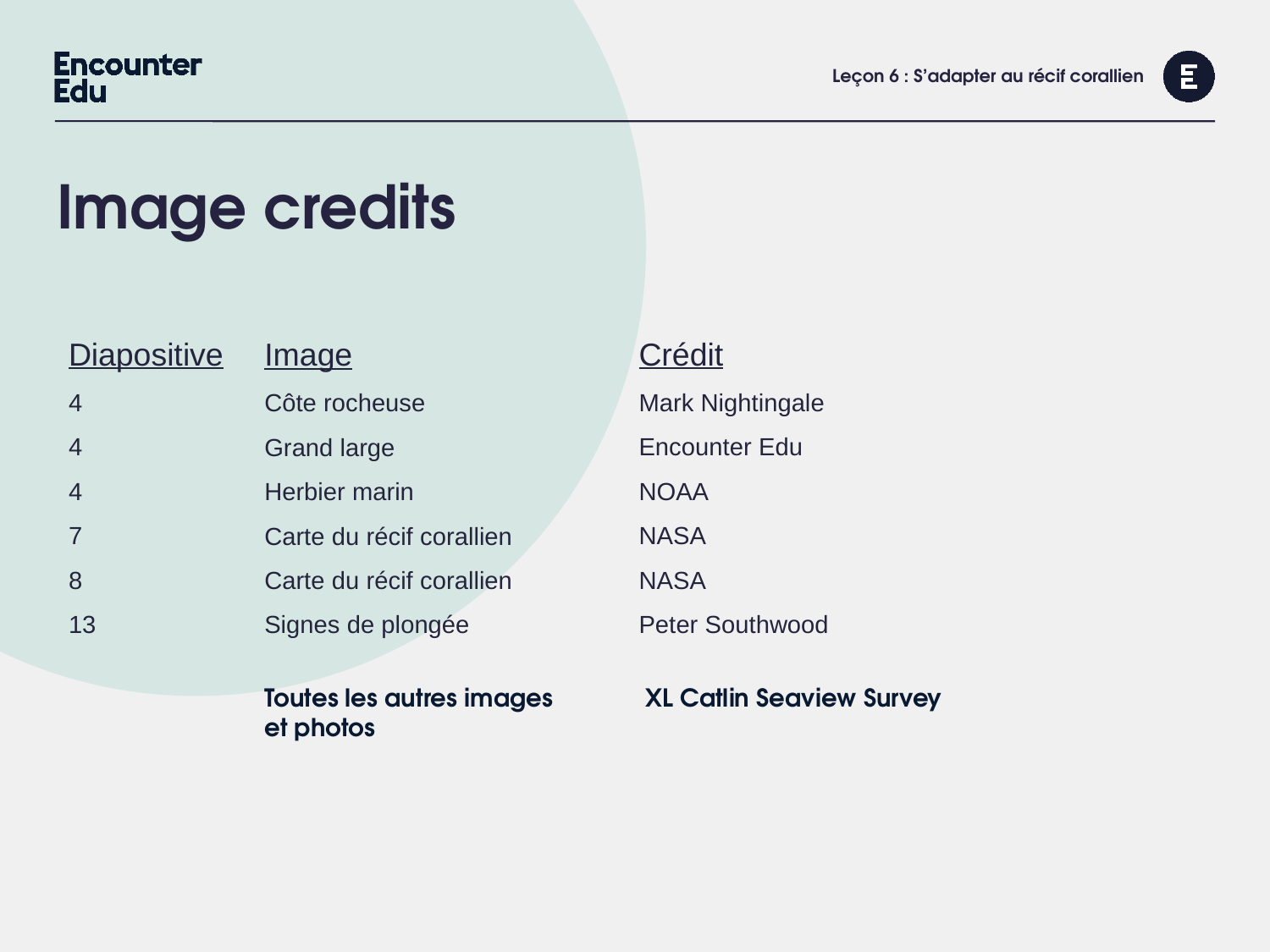

# Leçon 6 : S’adapter au récif corallien
Diapositive
4
4
4
7
8
13
Crédit
Mark Nightingale
Encounter Edu
NOAA
NASA
NASA
Peter Southwood
Image
Côte rocheuse
Grand large
Herbier marin
Carte du récif corallien
Carte du récif corallien
Signes de plongée
Toutes les autres images 	XL Catlin Seaview Survey
et photos